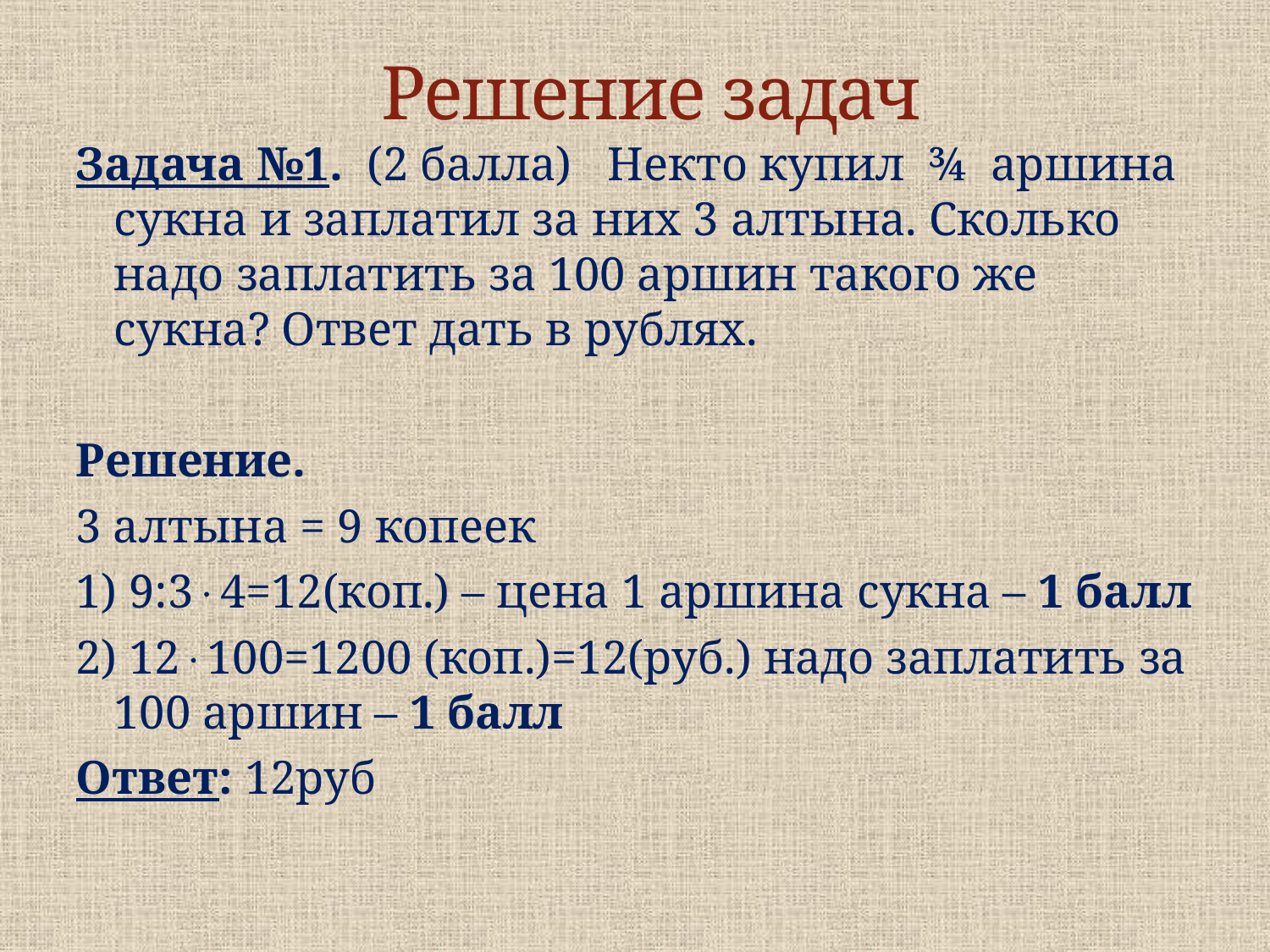

# Решение задач
Задача №1.  (2 балла)   Некто купил  ¾  аршина сукна и заплатил за них 3 алтына. Сколько надо заплатить за 100 аршин такого же сукна? Ответ дать в рублях.

Решение.
3 алтына = 9 копеек
1) 9:3⋅4=12(коп.) – цена 1 аршина сукна – 1 балл
2) 12⋅100=1200 (коп.)=12(руб.) надо заплатить за 100 аршин – 1 балл
Ответ: 12руб